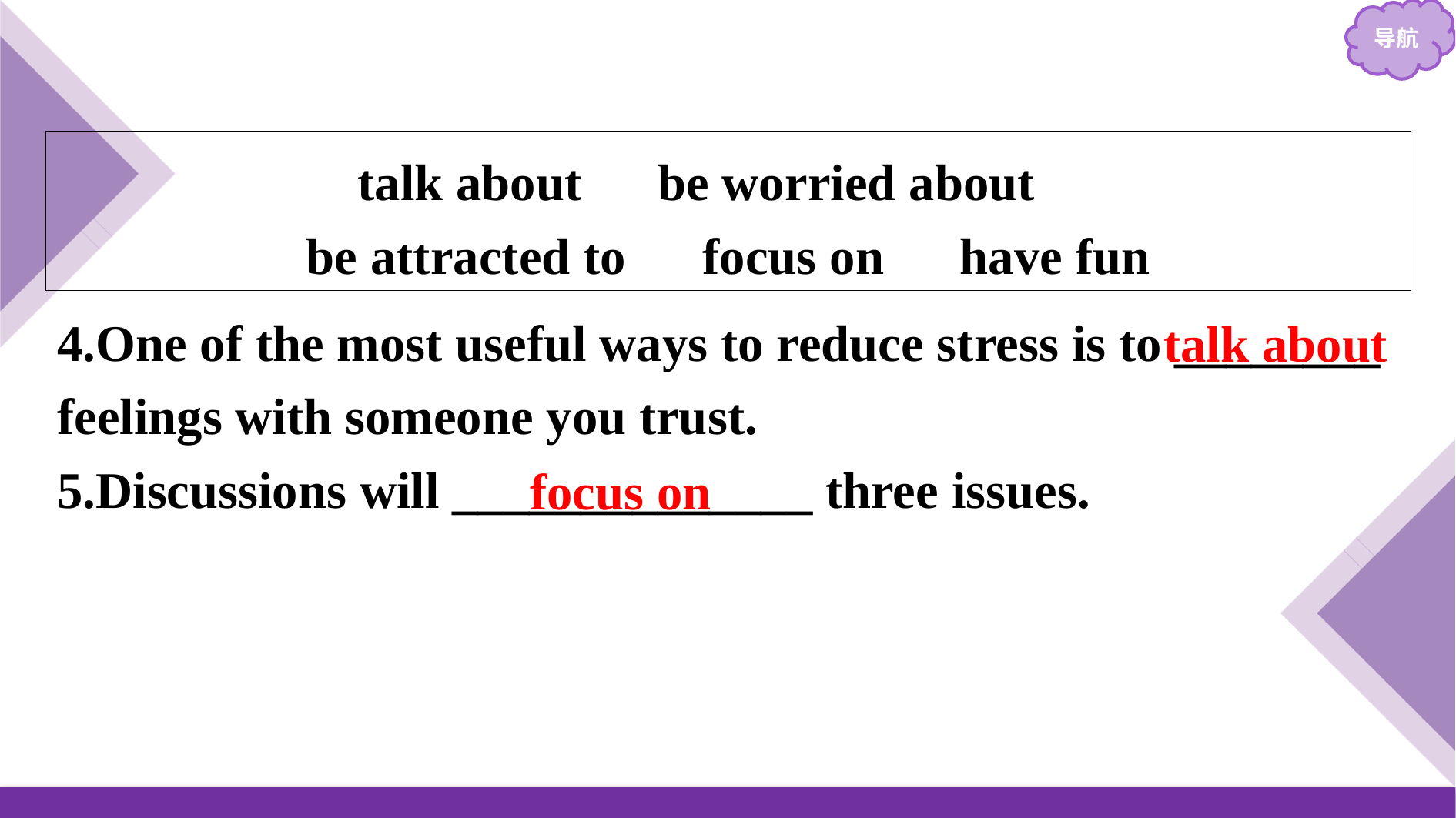

talk about　be worried about
be attracted to　focus on　have fun
4.One of the most useful ways to reduce stress is to ________ feelings with someone you trust.
5.Discussions will ______________ three issues.
talk about
focus on